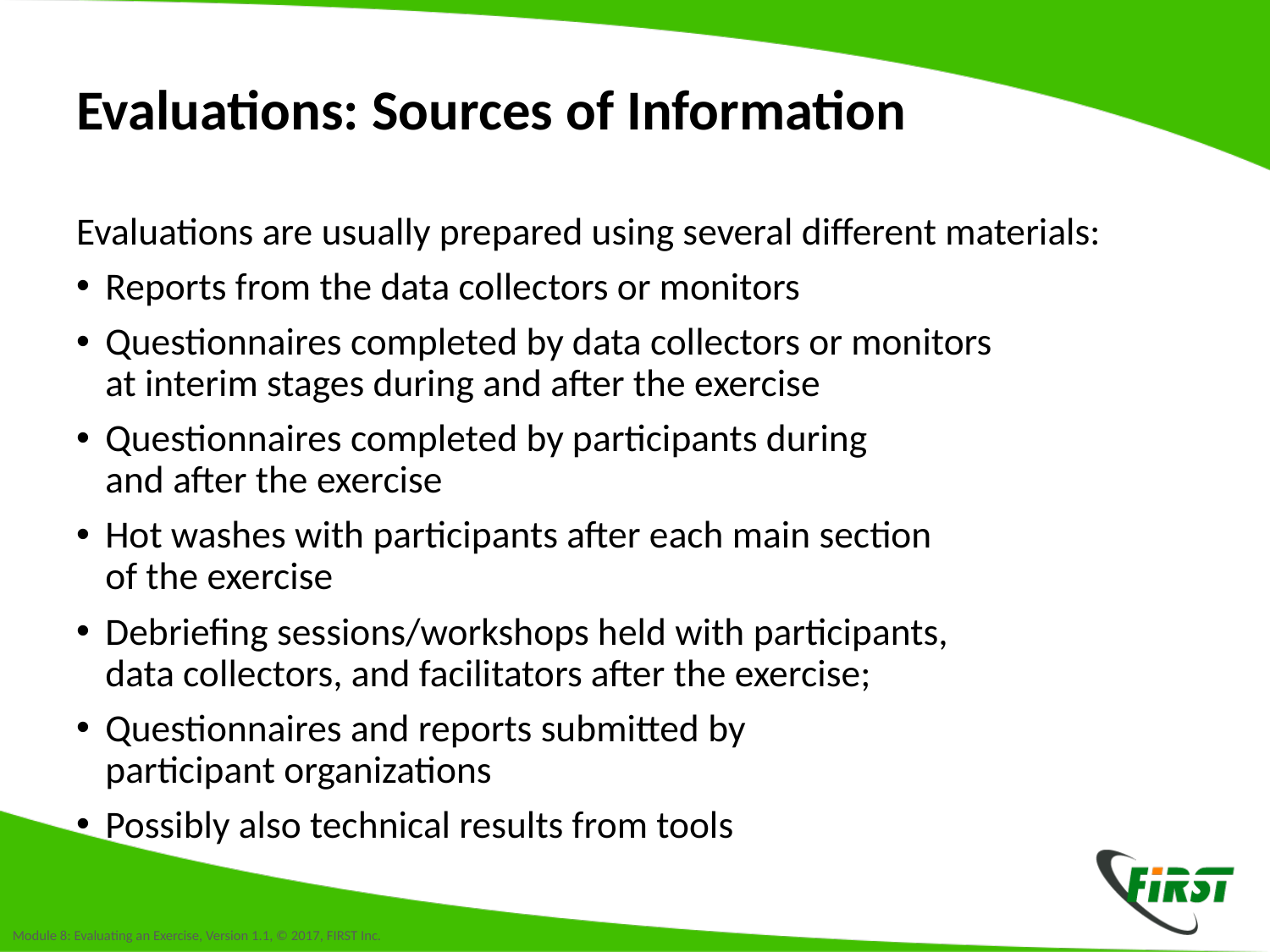

# Evaluations: Sources of Information
Evaluations are usually prepared using several different materials:
Reports from the data collectors or monitors
Questionnaires completed by data collectors or monitors
at interim stages during and after the exercise
Questionnaires completed by participants during
and after the exercise
Hot washes with participants after each main section
of the exercise
Debriefing sessions/workshops held with participants,
data collectors, and facilitators after the exercise;
Questionnaires and reports submitted by
participant organizations
Possibly also technical results from tools